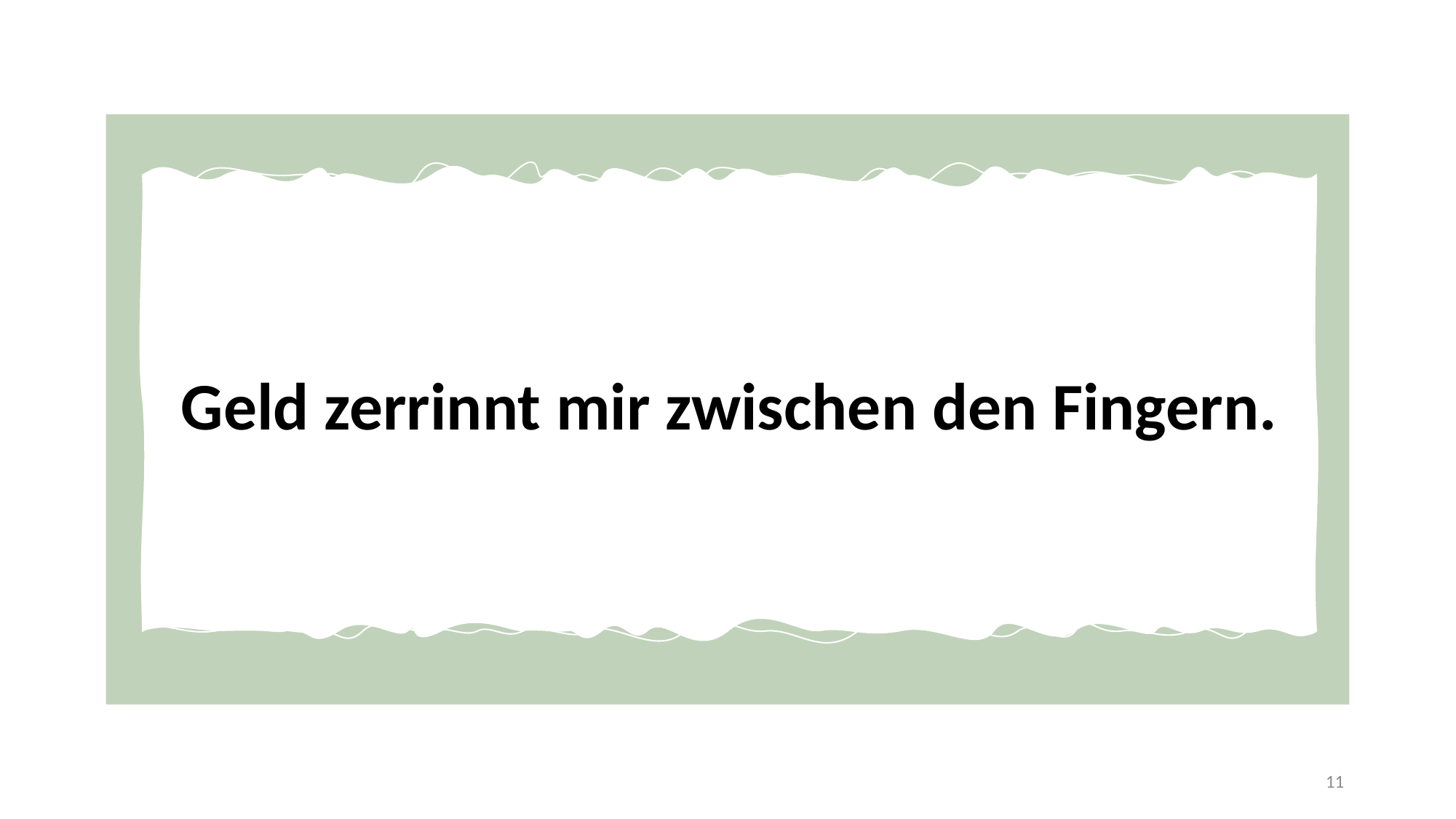

Geld zerrinnt mir zwischen den Fingern.
11